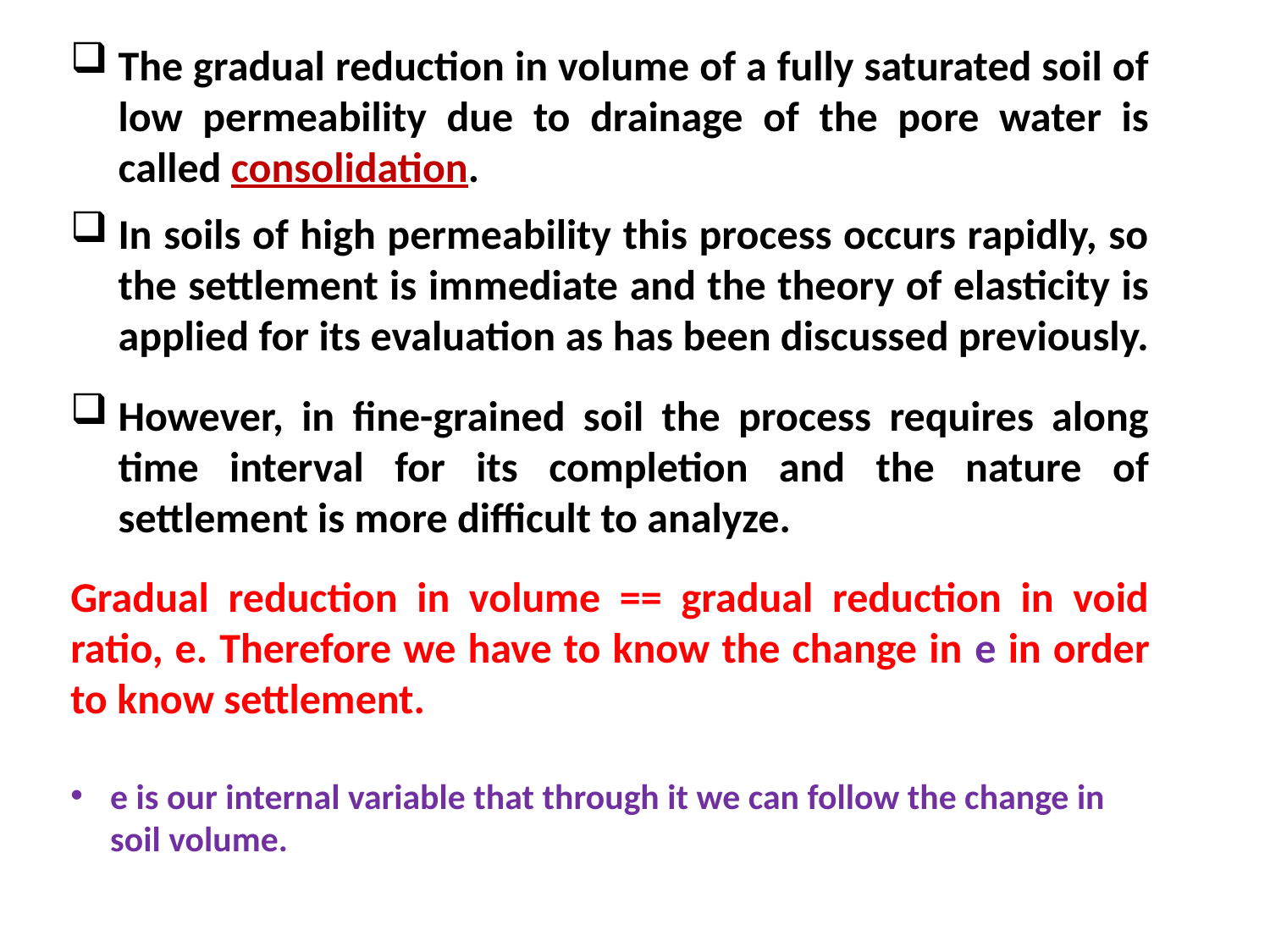

The gradual reduction in volume of a fully saturated soil of low permeability due to drainage of the pore water is called consolidation.
In soils of high permeability this process occurs rapidly, so the settlement is immediate and the theory of elasticity is applied for its evaluation as has been discussed previously.
However, in fine-grained soil the process requires along time interval for its completion and the nature of settlement is more difficult to analyze.
Gradual reduction in volume == gradual reduction in void ratio, e. Therefore we have to know the change in e in order to know settlement.
e is our internal variable that through it we can follow the change in soil volume.